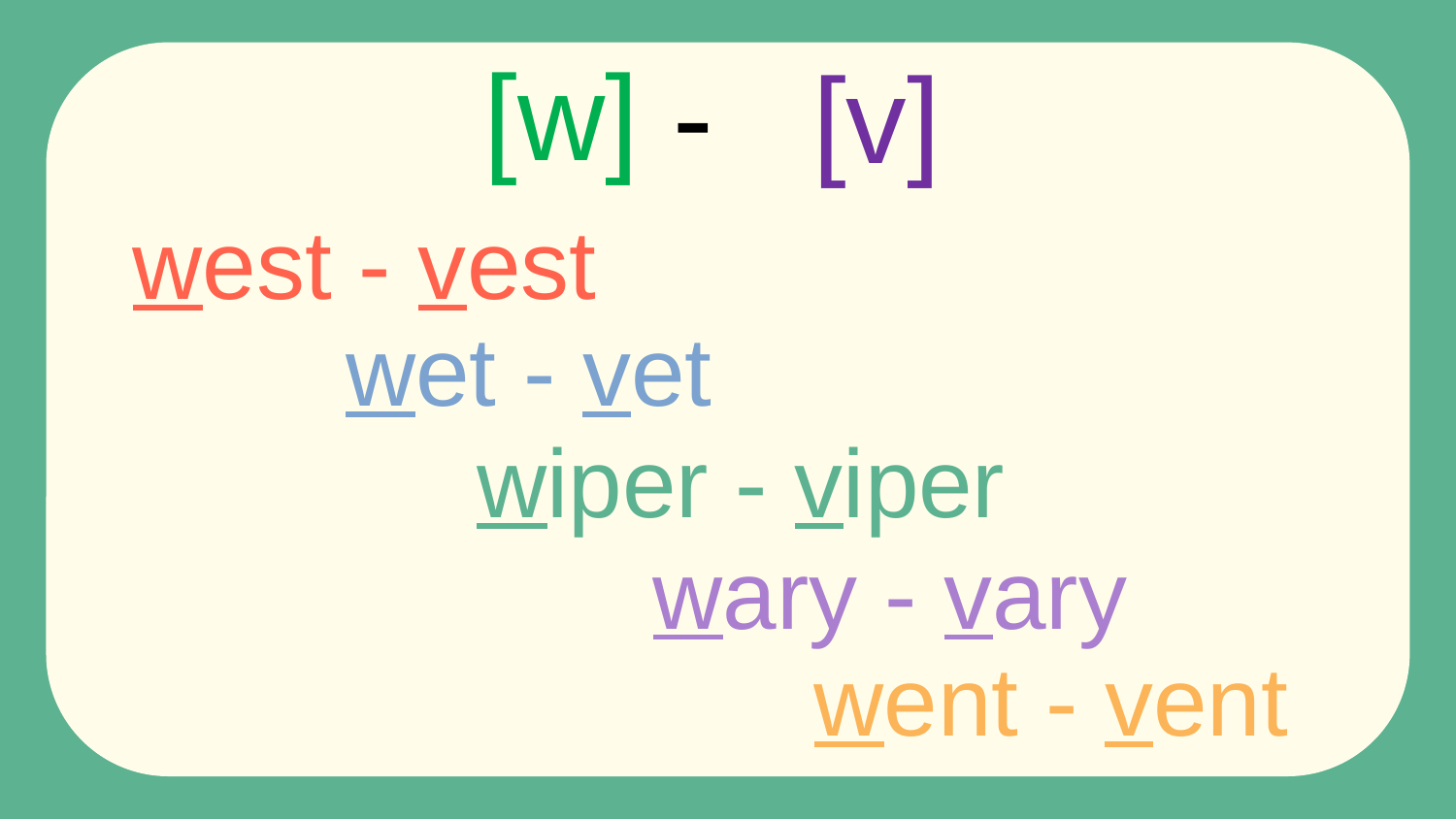

[w] -
[v]
west - vest
wet - vet
wiper - viper

wary - vary

went - vent